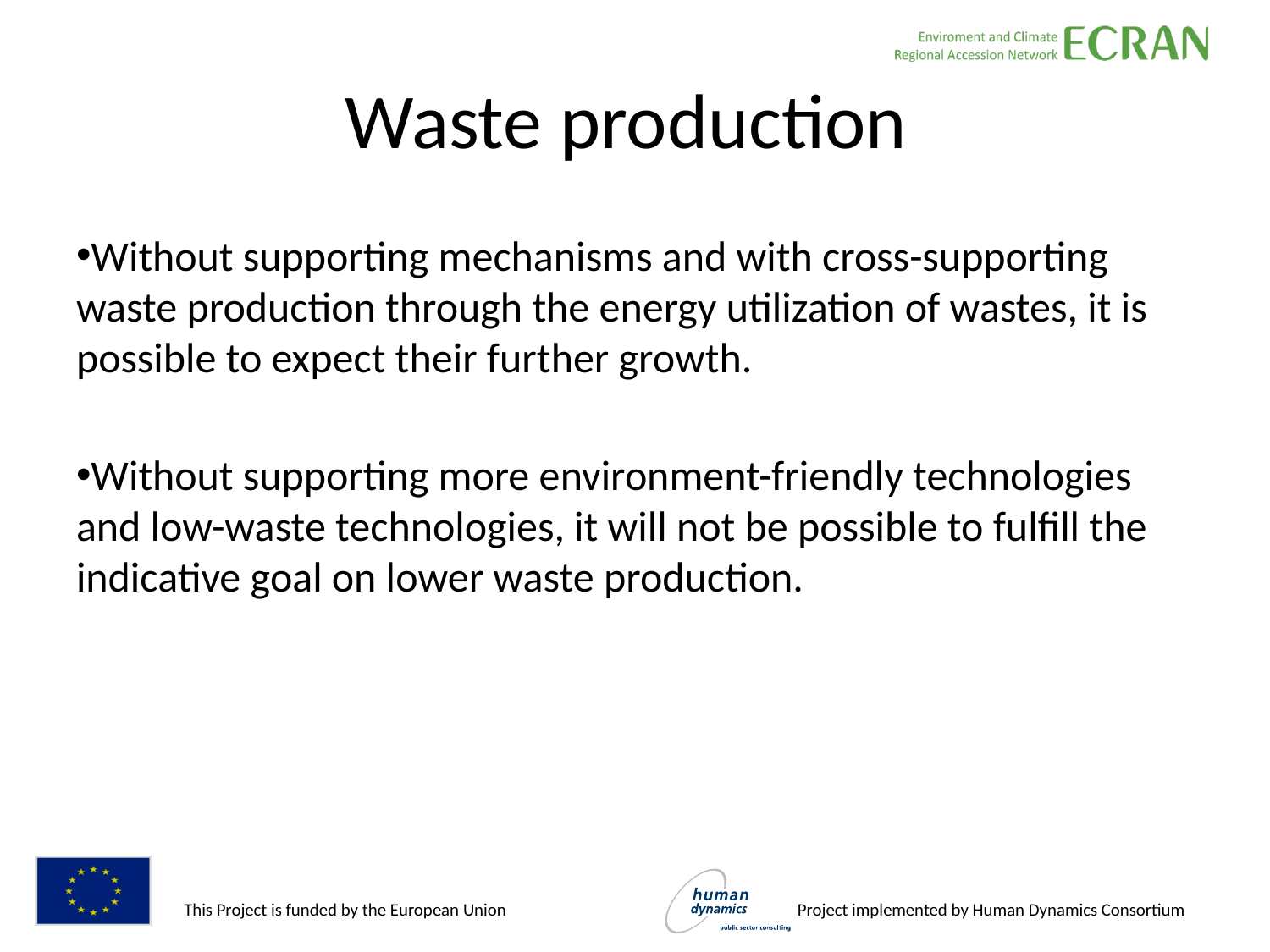

# Waste production
Without supporting mechanisms and with cross-supporting waste production through the energy utilization of wastes, it is possible to expect their further growth.

Without supporting more environment-friendly technologies and low-waste technologies, it will not be possible to fulfill the indicative goal on lower waste production.